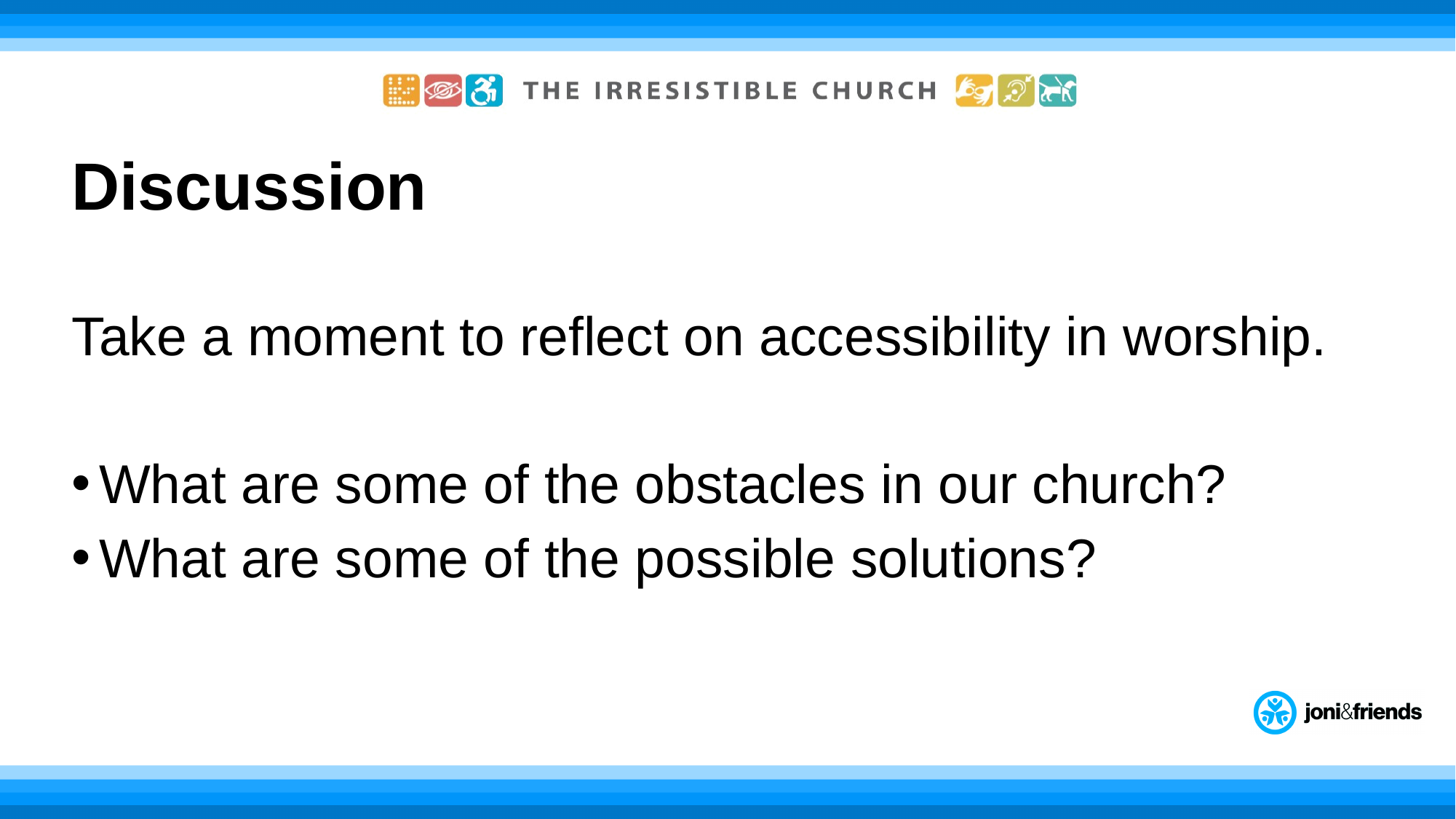

# Discussion
Take a moment to reflect on accessibility in worship.

What are some of the obstacles in our church?
What are some of the possible solutions?